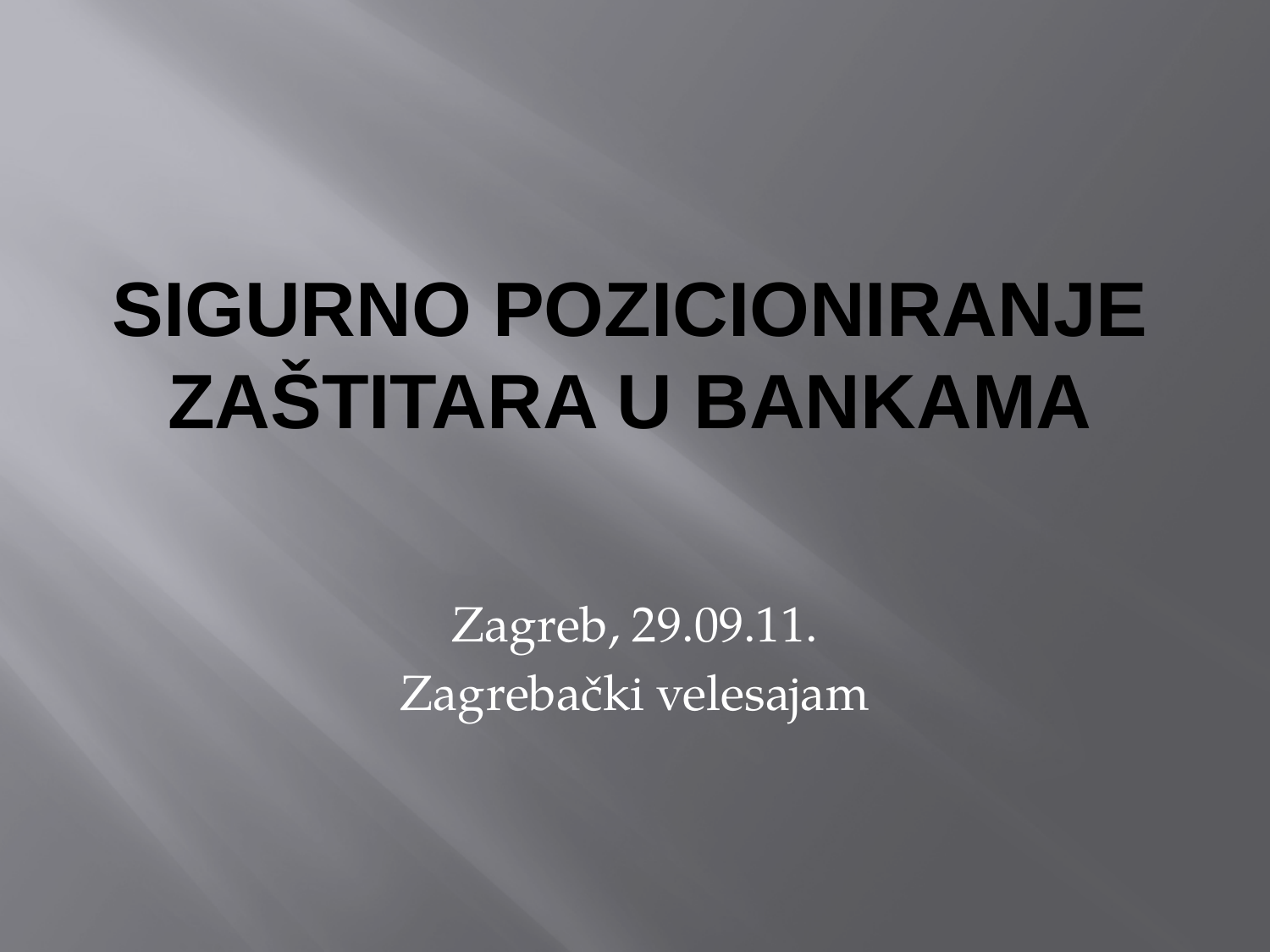

# SIGURNO POZICIONIRANJE ZAŠTITARA U BANKAMA
Zagreb, 29.09.11.
Zagrebački velesajam